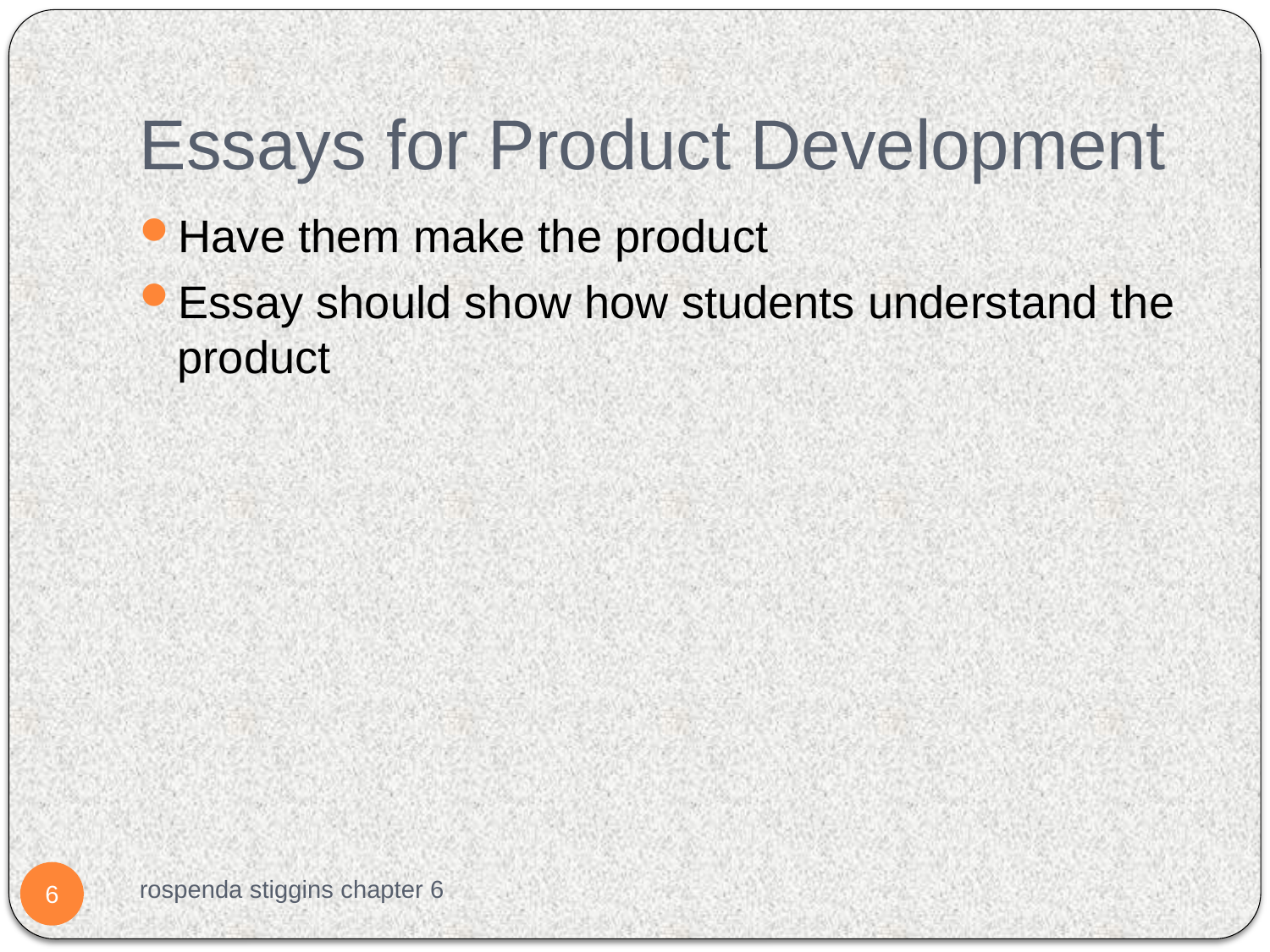

# Essays for Product Development
Have them make the product
Essay should show how students understand the product
rospenda stiggins chapter 6
6